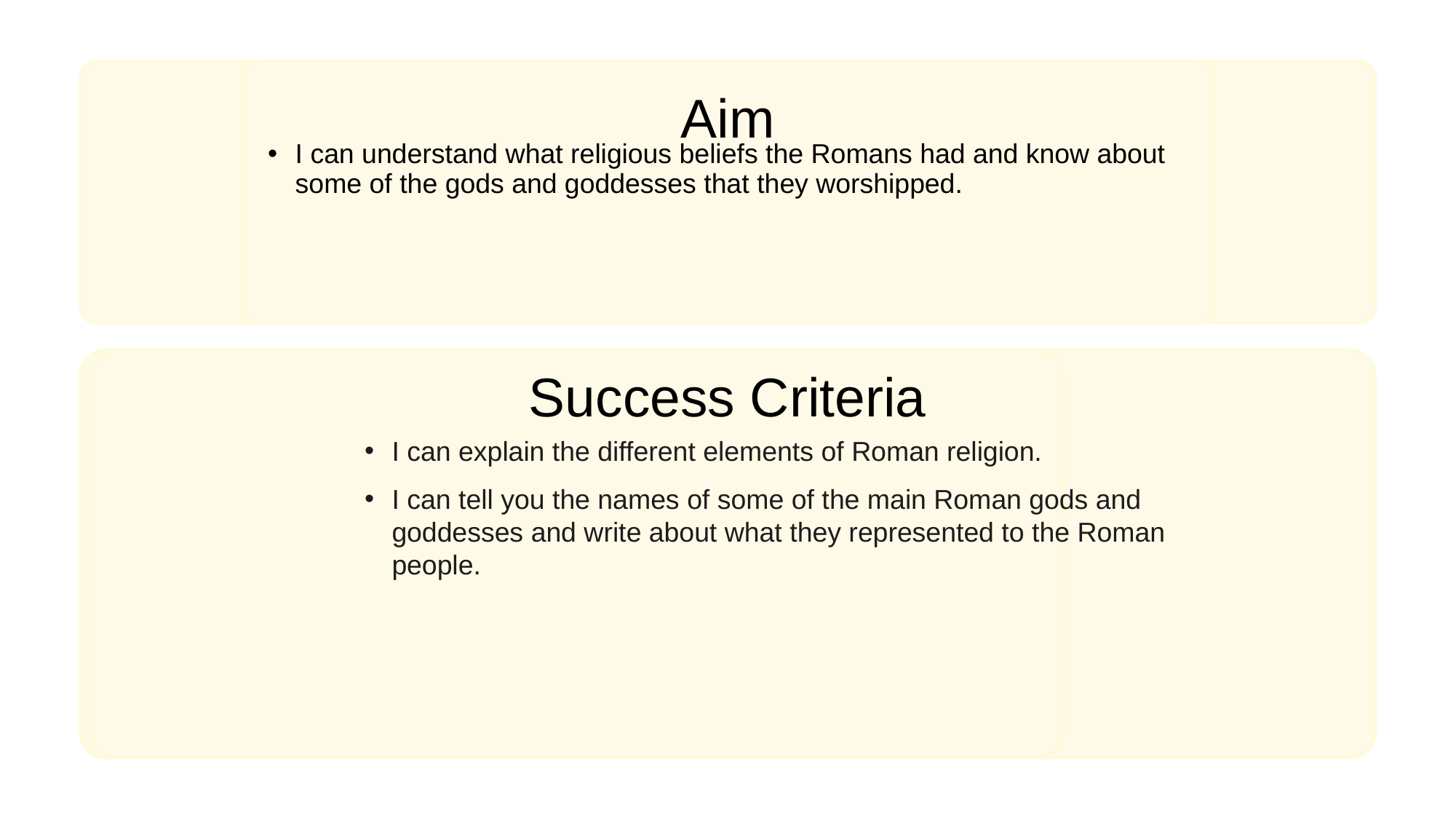

Aim
I can understand what religious beliefs the Romans had and know about some of the gods and goddesses that they worshipped.

Success Criteria
I can explain the different elements of Roman religion.
I can tell you the names of some of the main Roman gods and goddesses and write about what they represented to the Roman people.